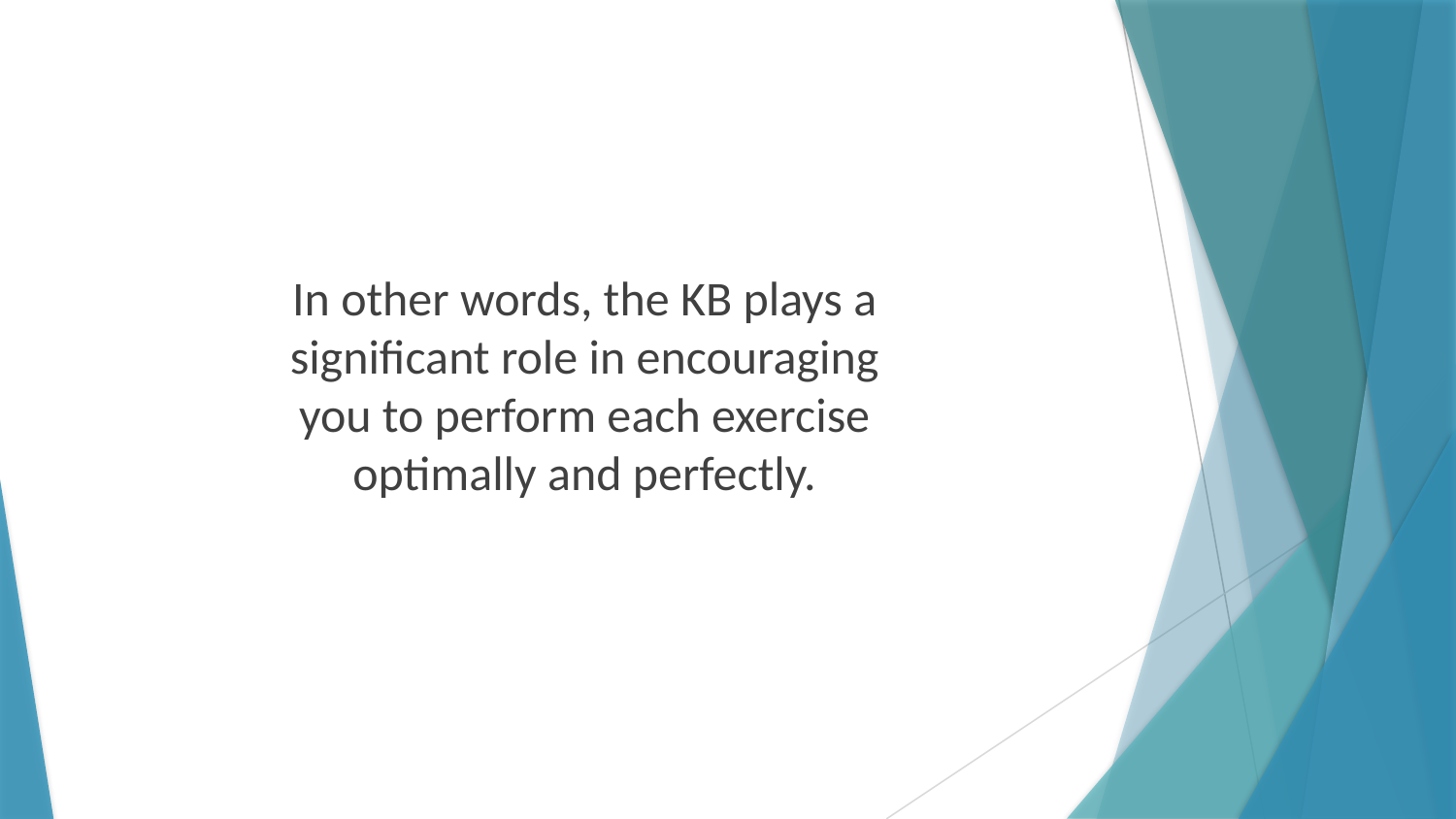

In other words, the KB plays a significant role in encouraging you to perform each exercise optimally and perfectly.